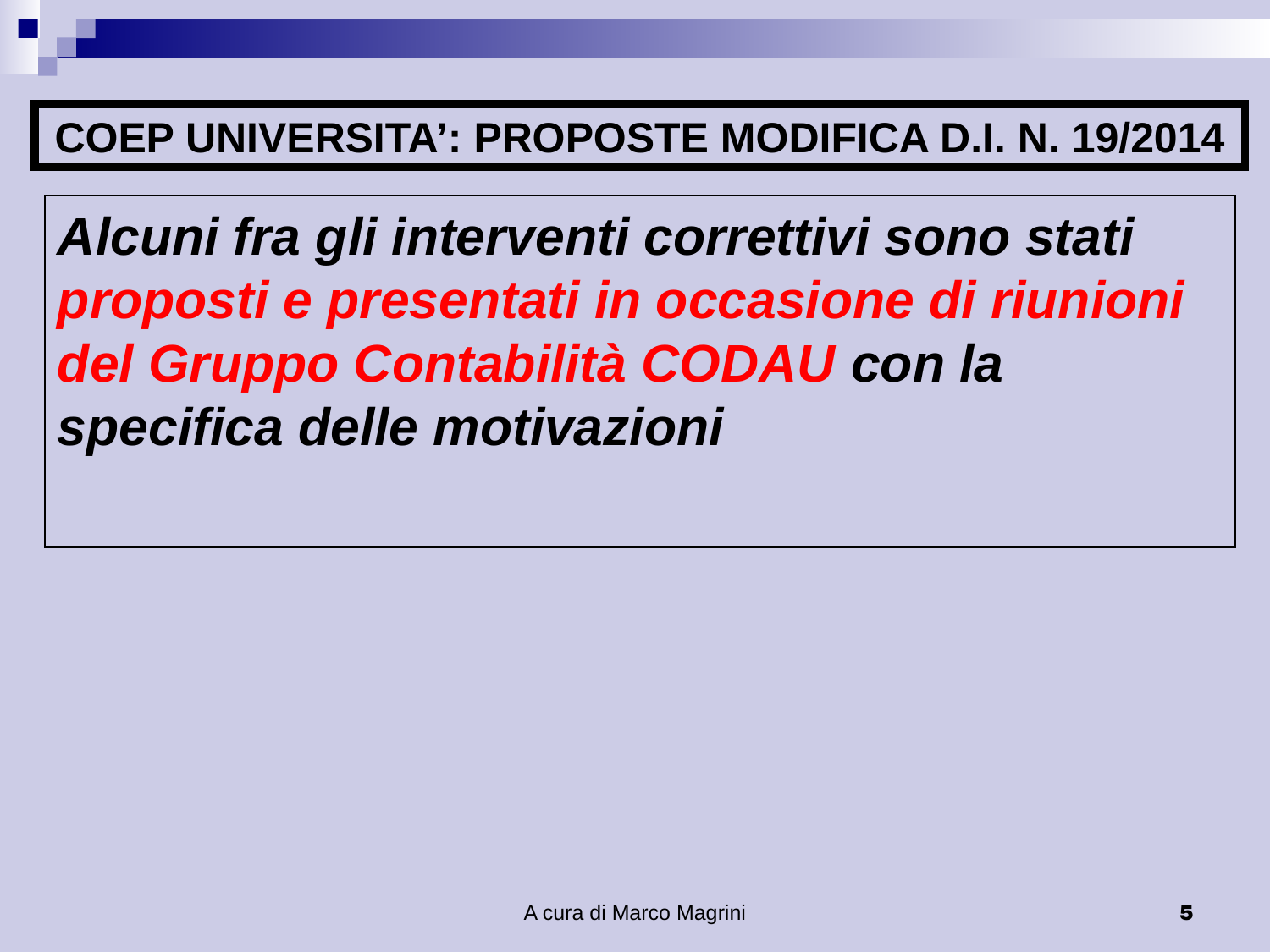

COEP UNIVERSITA’: PROPOSTE MODIFICA D.I. N. 19/2014
Alcuni fra gli interventi correttivi sono stati proposti e presentati in occasione di riunioni del Gruppo Contabilità CODAU con la specifica delle motivazioni

A cura di Marco Magrini
5